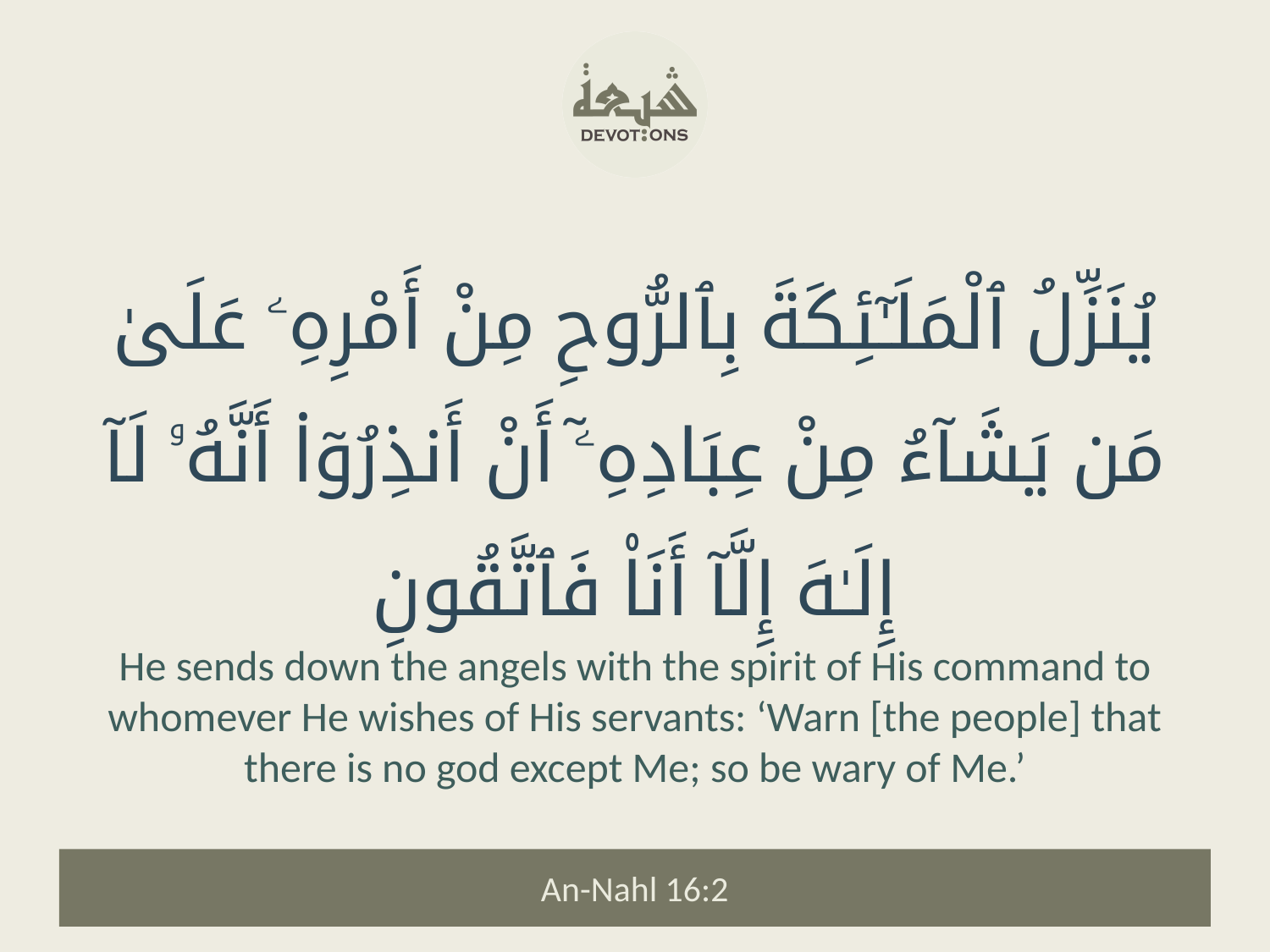

يُنَزِّلُ ٱلْمَلَـٰٓئِكَةَ بِٱلرُّوحِ مِنْ أَمْرِهِۦ عَلَىٰ مَن يَشَآءُ مِنْ عِبَادِهِۦٓ أَنْ أَنذِرُوٓا۟ أَنَّهُۥ لَآ إِلَـٰهَ إِلَّآ أَنَا۠ فَٱتَّقُونِ
He sends down the angels with the spirit of His command to whomever He wishes of His servants: ‘Warn [the people] that there is no god except Me; so be wary of Me.’
An-Nahl 16:2